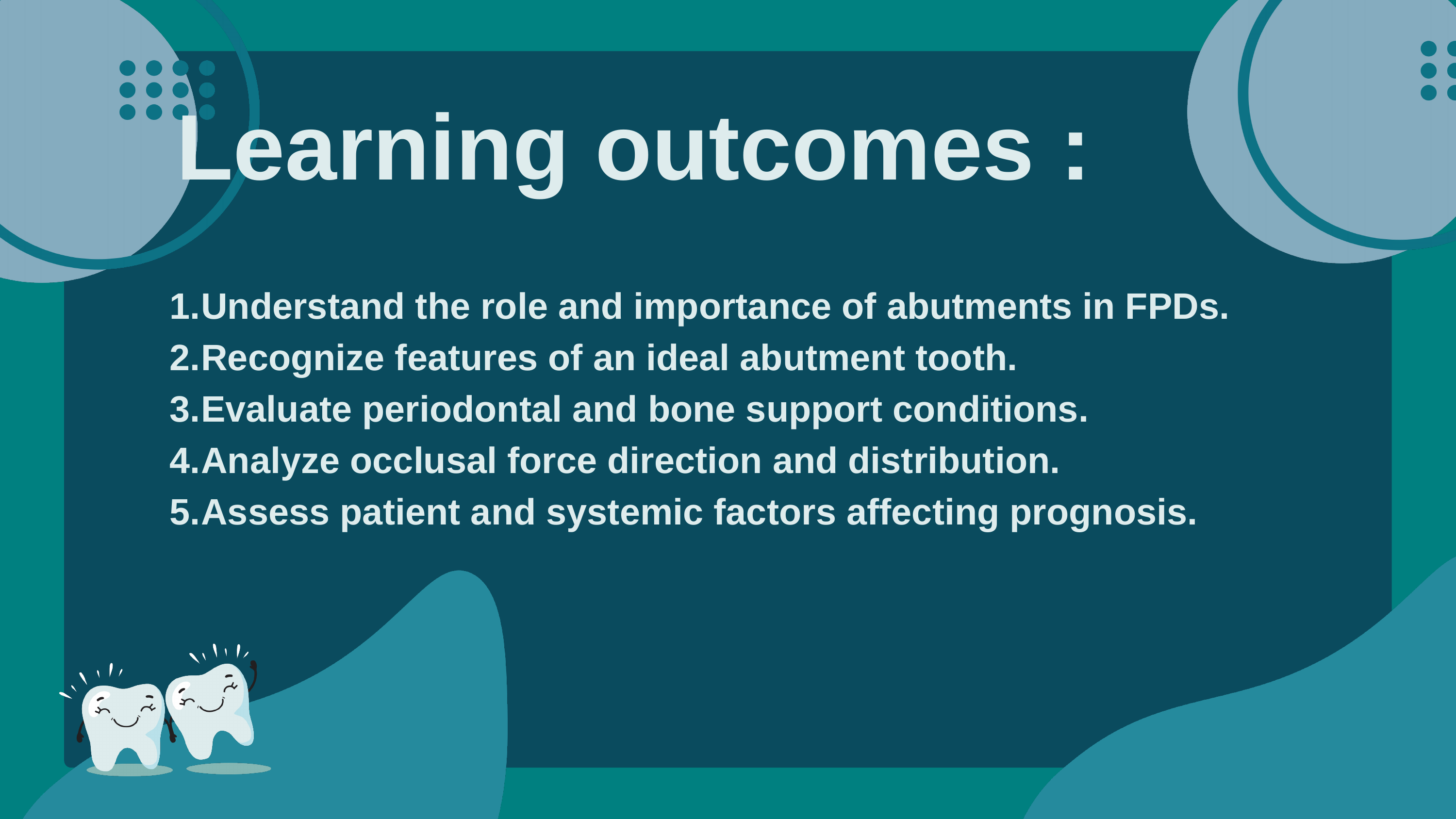

Learning outcomes :
Understand the role and importance of abutments in FPDs.
Recognize features of an ideal abutment tooth.
Evaluate periodontal and bone support conditions.
Analyze occlusal force direction and distribution.
Assess patient and systemic factors affecting prognosis.